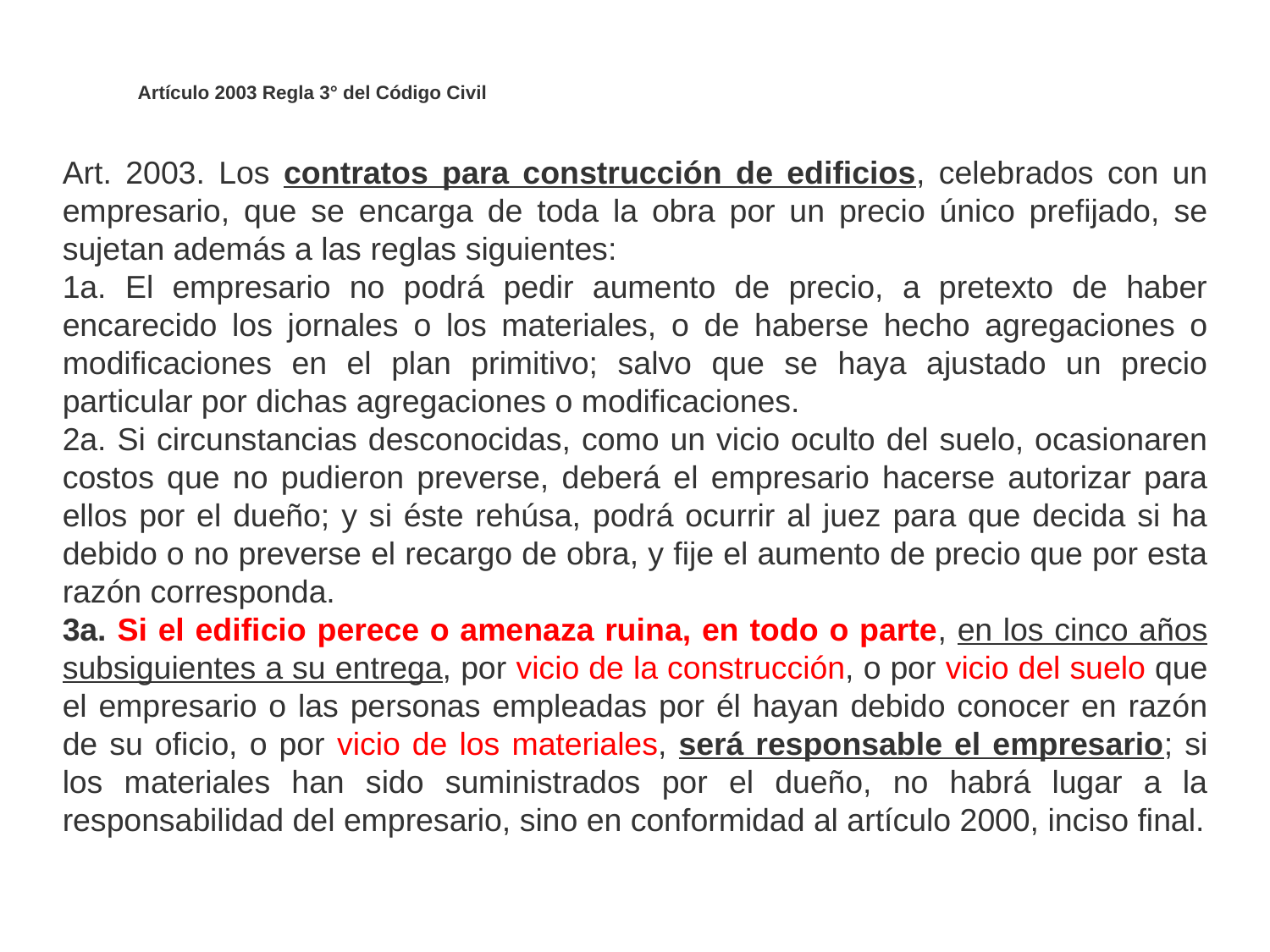

# Artículo 2003 Regla 3° del Código Civil
Art. 2003. Los contratos para construcción de edificios, celebrados con un empresario, que se encarga de toda la obra por un precio único prefijado, se sujetan además a las reglas siguientes:
1a. El empresario no podrá pedir aumento de precio, a pretexto de haber encarecido los jornales o los materiales, o de haberse hecho agregaciones o modificaciones en el plan primitivo; salvo que se haya ajustado un precio particular por dichas agregaciones o modificaciones.
2a. Si circunstancias desconocidas, como un vicio oculto del suelo, ocasionaren costos que no pudieron preverse, deberá el empresario hacerse autorizar para ellos por el dueño; y si éste rehúsa, podrá ocurrir al juez para que decida si ha debido o no preverse el recargo de obra, y fije el aumento de precio que por esta razón corresponda.
3a. Si el edificio perece o amenaza ruina, en todo o parte, en los cinco años subsiguientes a su entrega, por vicio de la construcción, o por vicio del suelo que el empresario o las personas empleadas por él hayan debido conocer en razón de su oficio, o por vicio de los materiales, será responsable el empresario; si los materiales han sido suministrados por el dueño, no habrá lugar a la responsabilidad del empresario, sino en conformidad al artículo 2000, inciso final.